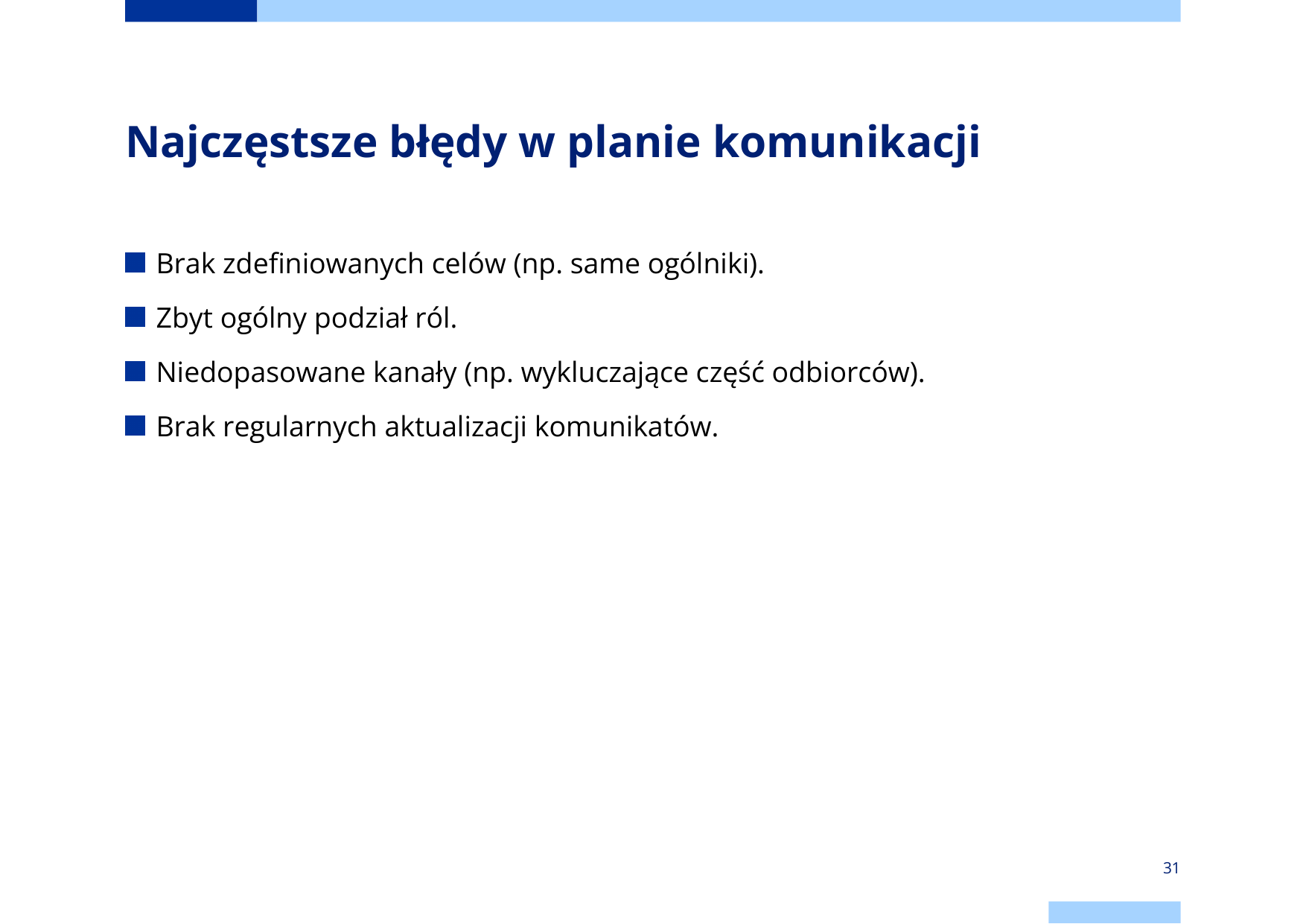

# Najczęstsze błędy w planie komunikacji
Brak zdefiniowanych celów (np. same ogólniki).
Zbyt ogólny podział ról.
Niedopasowane kanały (np. wykluczające część odbiorców).
Brak regularnych aktualizacji komunikatów.
31